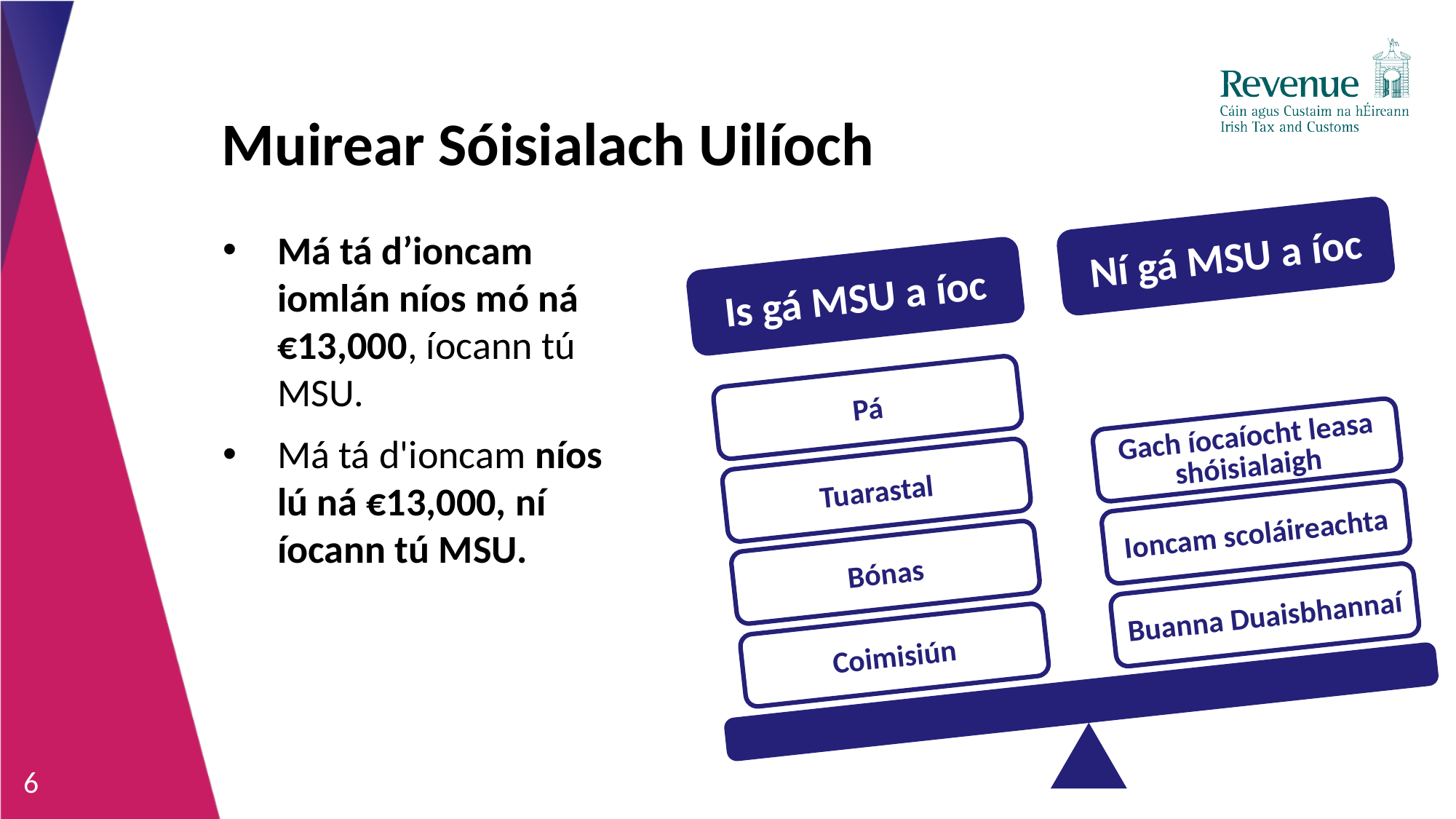

# Muirear Sóisialach Uilíoch
Ní gá MSU a íoc
Má tá d’ioncam iomlán níos mó ná €13,000, íocann tú MSU.
Má tá d'ioncam níos lú ná €13,000, ní íocann tú MSU.
Is gá MSU a íoc
Pá
Gach íocaíocht leasa shóisialaigh
Tuarastal
Ioncam scoláireachta
Bónas
Buanna Duaisbhannaí
Coimisiún

6